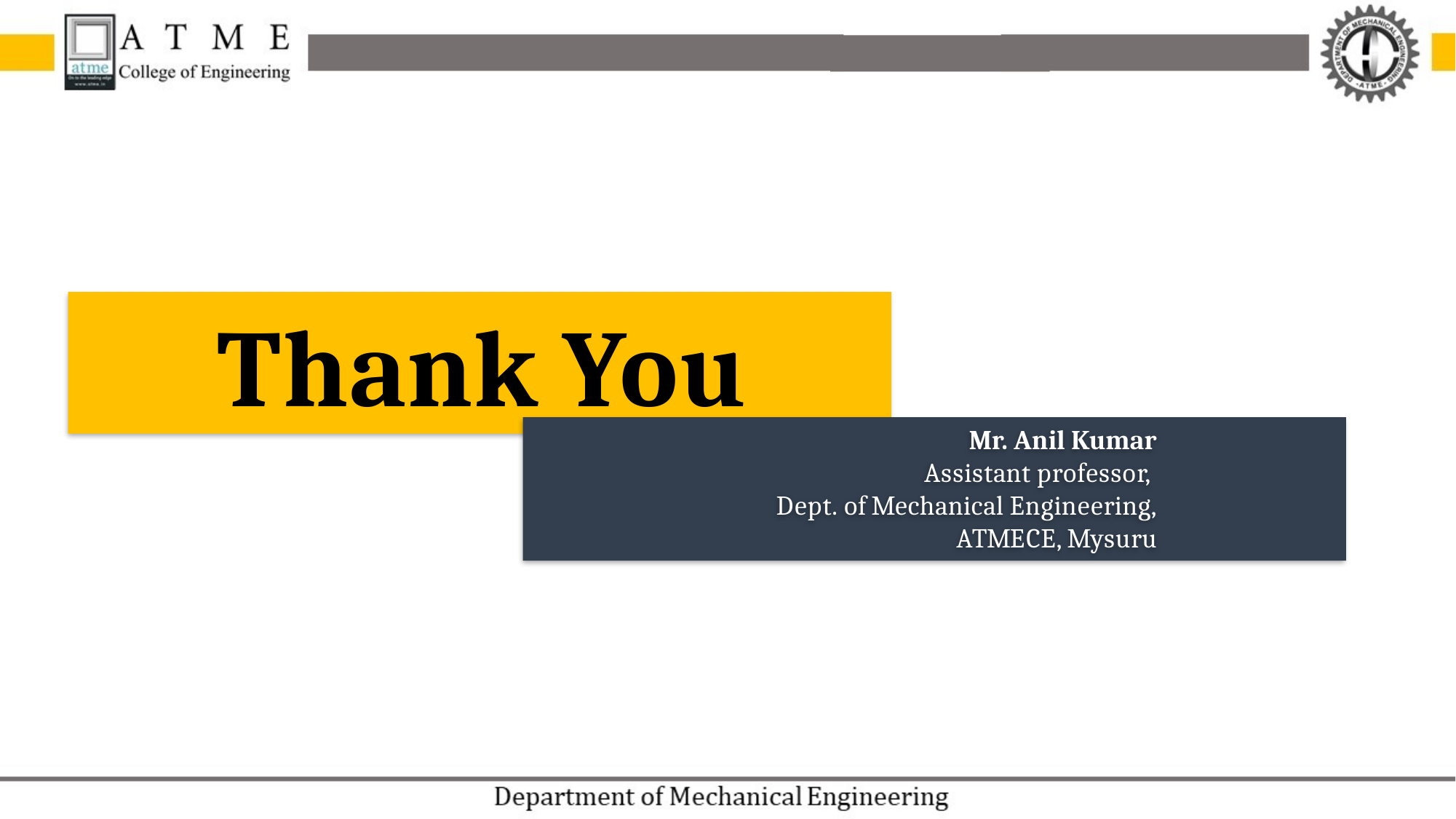

Thank You

Mr. Anil Kumar
Assistant professor,
Dept. of Mechanical Engineering,
ATMECE, Mysuru